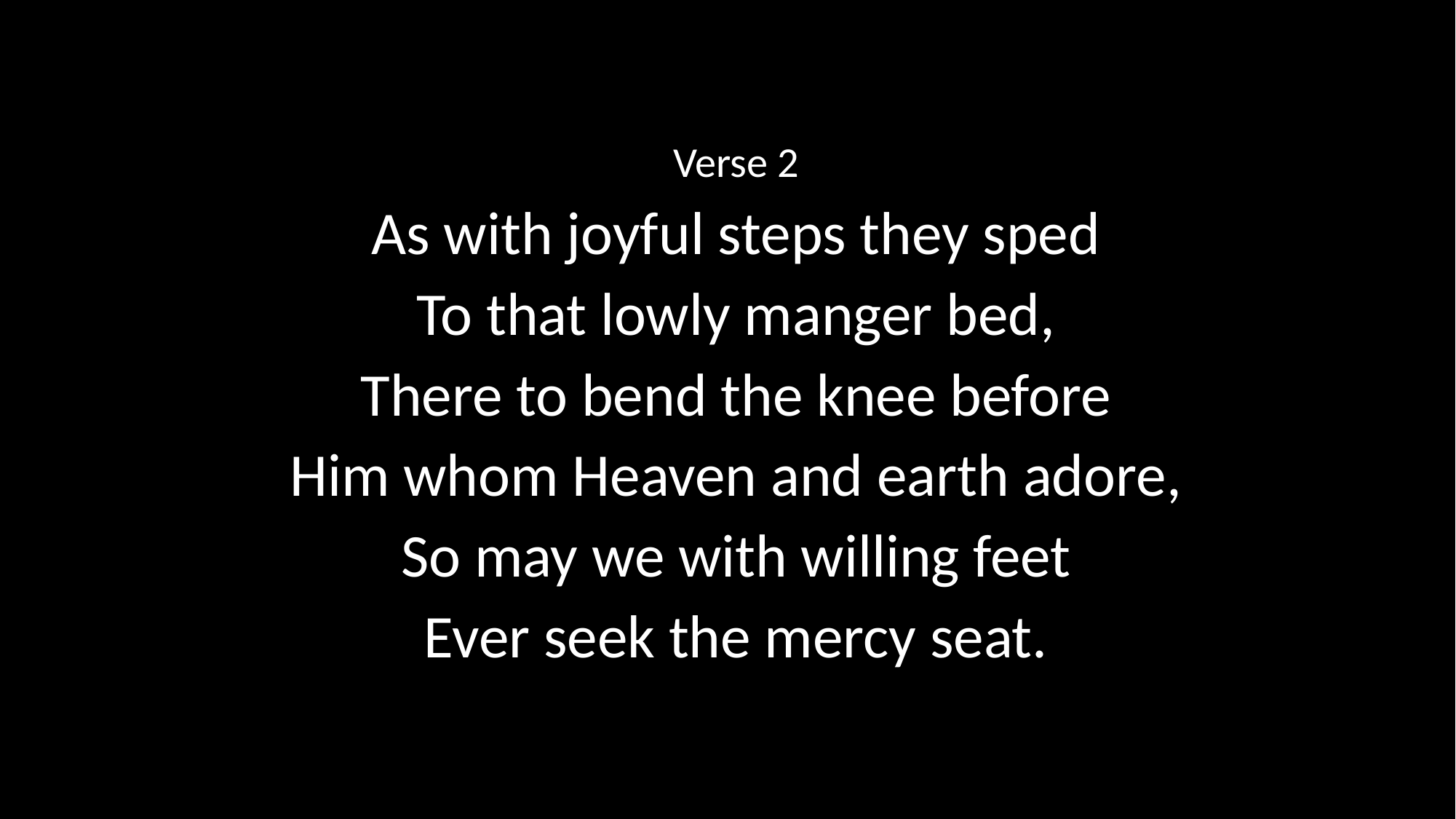

Verse 2
As with joyful steps they sped
To that lowly manger bed,
There to bend the knee before
Him whom Heaven and earth adore,
So may we with willing feet
Ever seek the mercy seat.